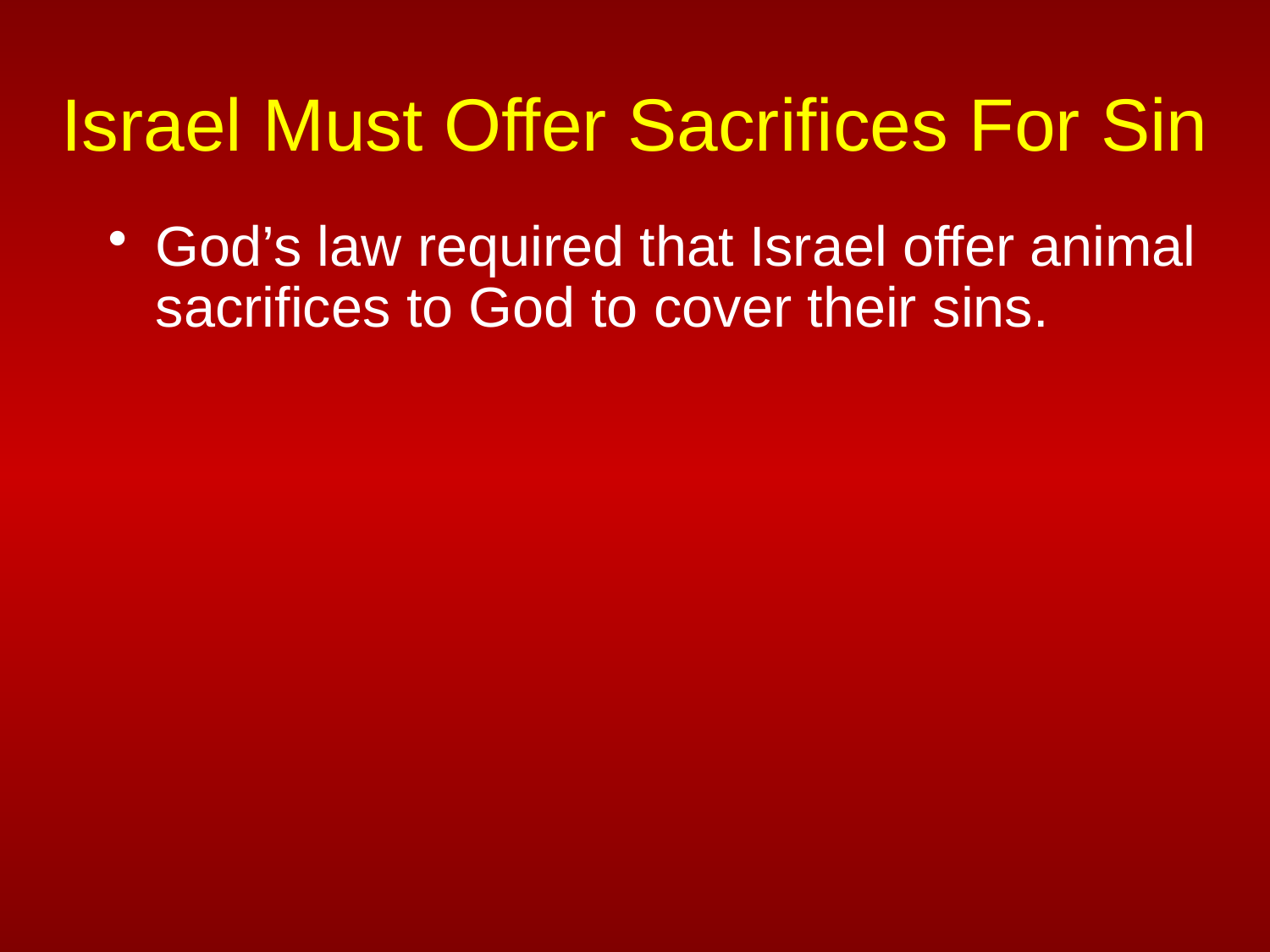

# Israel Must Offer Sacrifices For Sin
God’s law required that Israel offer animal sacrifices to God to cover their sins.